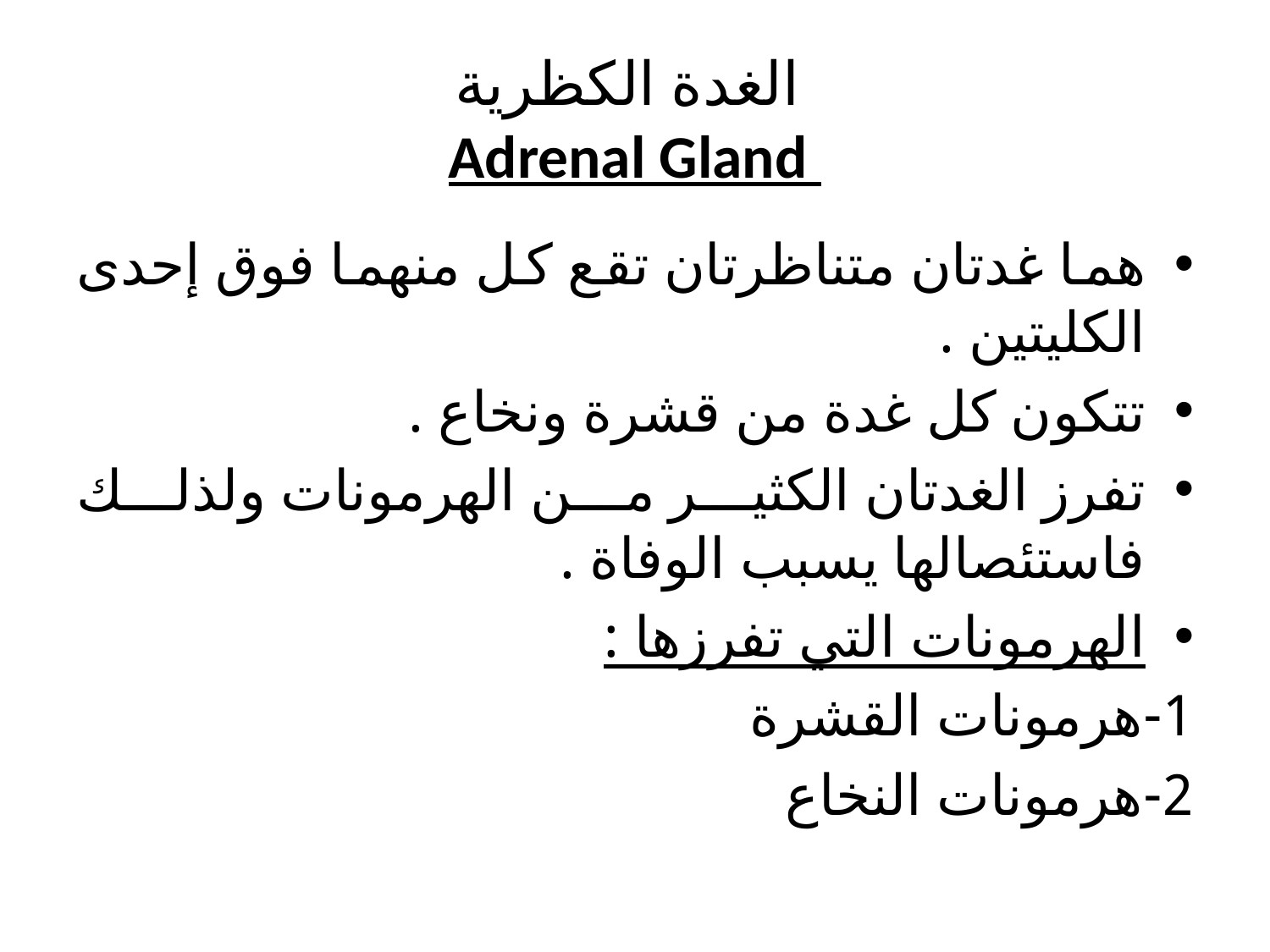

# الغدة الكظرية Adrenal Gland
هما غدتان متناظرتان تقع كل منهما فوق إحدى الكليتين .
تتكون كل غدة من قشرة ونخاع .
تفرز الغدتان الكثير من الهرمونات ولذلك فاستئصالها يسبب الوفاة .
الهرمونات التي تفرزها :
1-هرمونات القشرة
2-هرمونات النخاع